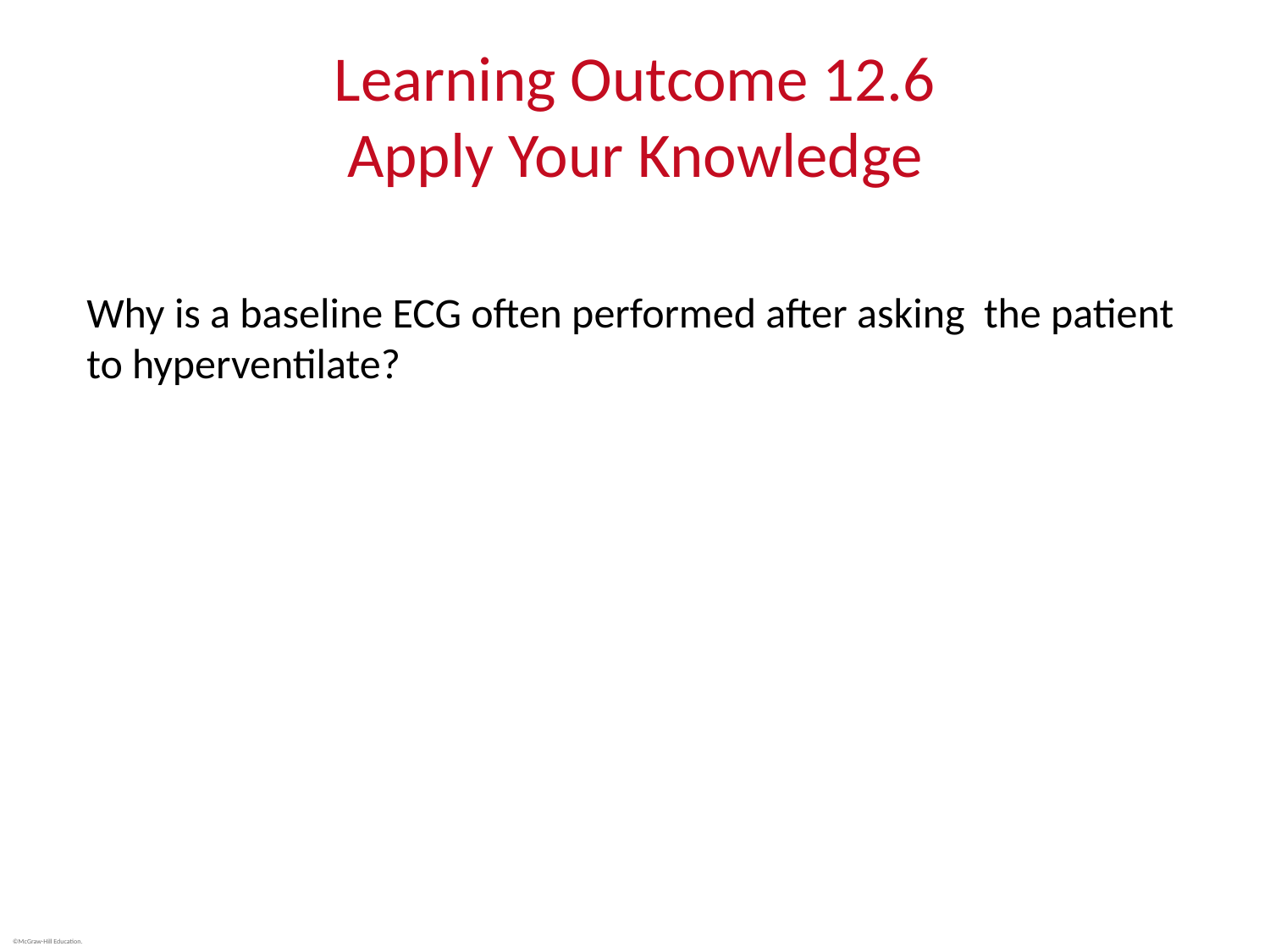

# Learning Outcome 12.6 Apply Your Knowledge
Why is a baseline ECG often performed after asking  the patient to hyperventilate?